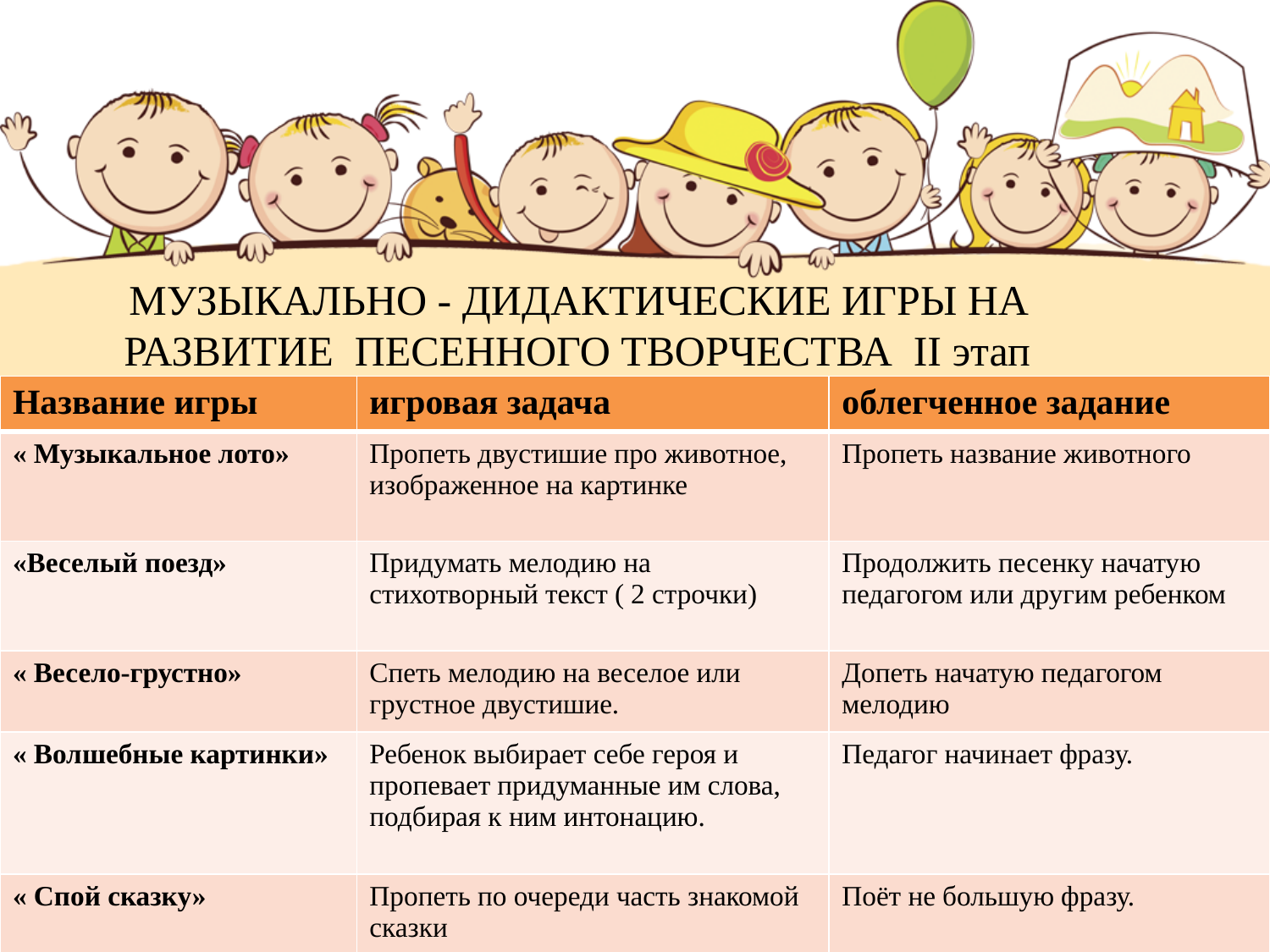

МУЗЫКАЛЬНО - ДИДАКТИЧЕСКИЕ ИГРЫ НА     РАЗВИТИЕ  ПЕСЕННОГО ТВОРЧЕСТВА  II этап

| Название игры | игровая задача | облегченное задание |
| --- | --- | --- |
| « Музыкальное лото» | Пропеть двустишие про животное, изображенное на картинке | Пропеть название животного |
| «Веселый поезд» | Придумать мелодию на стихотворный текст ( 2 строчки) | Продолжить песенку начатую педагогом или другим ребенком |
| « Весело-грустно» | Спеть мелодию на веселое или грустное двустишие. | Допеть начатую педагогом мелодию |
| « Волшебные картинки» | Ребенок выбирает себе героя и пропевает придуманные им слова, подбирая к ним интонацию. | Педагог начинает фразу. |
| « Спой сказку» | Пропеть по очереди часть знакомой сказки | Поёт не большую фразу. |